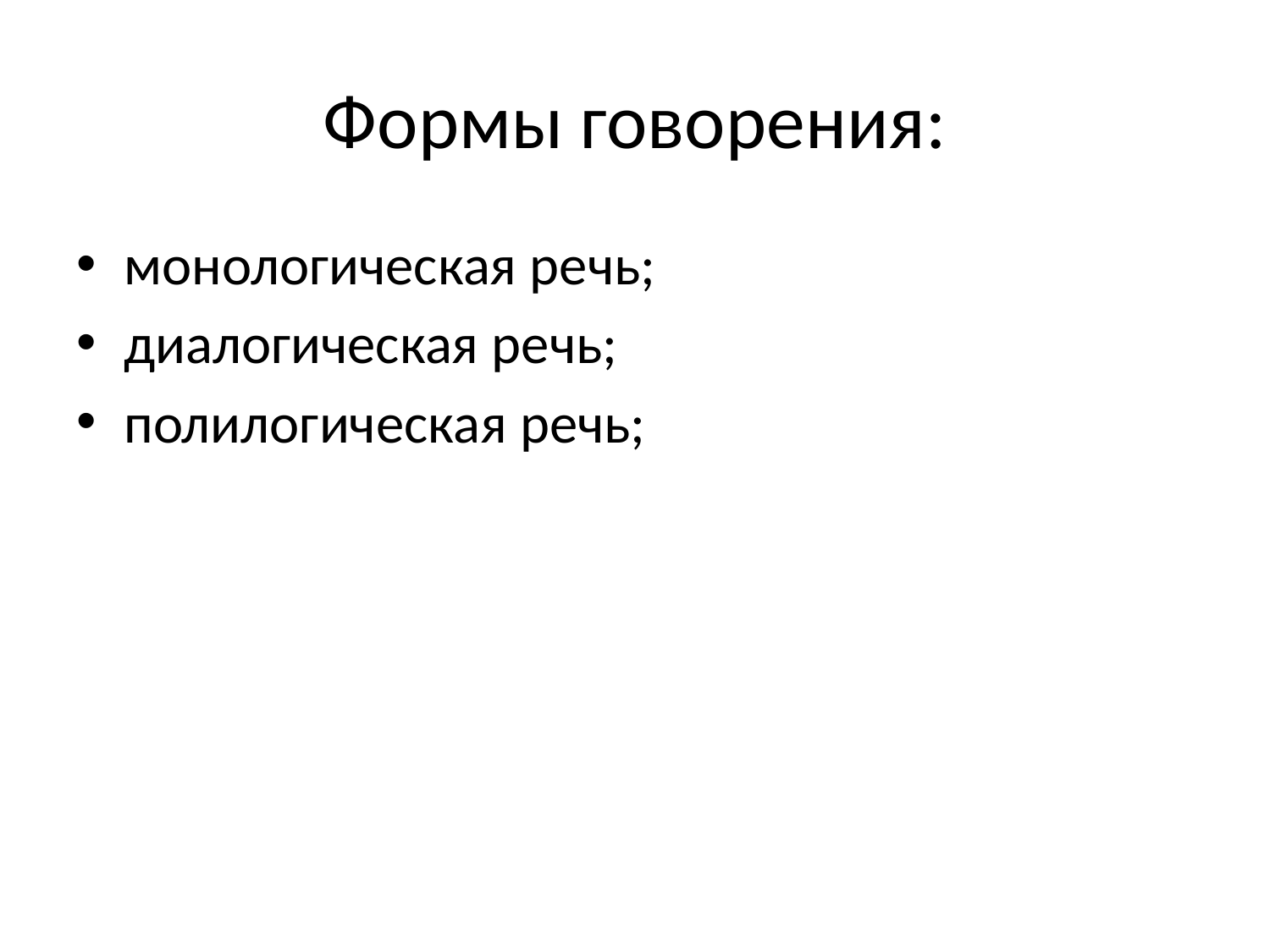

# Формы говорения:
монологическая речь;
диалогическая речь;
полилогическая речь;